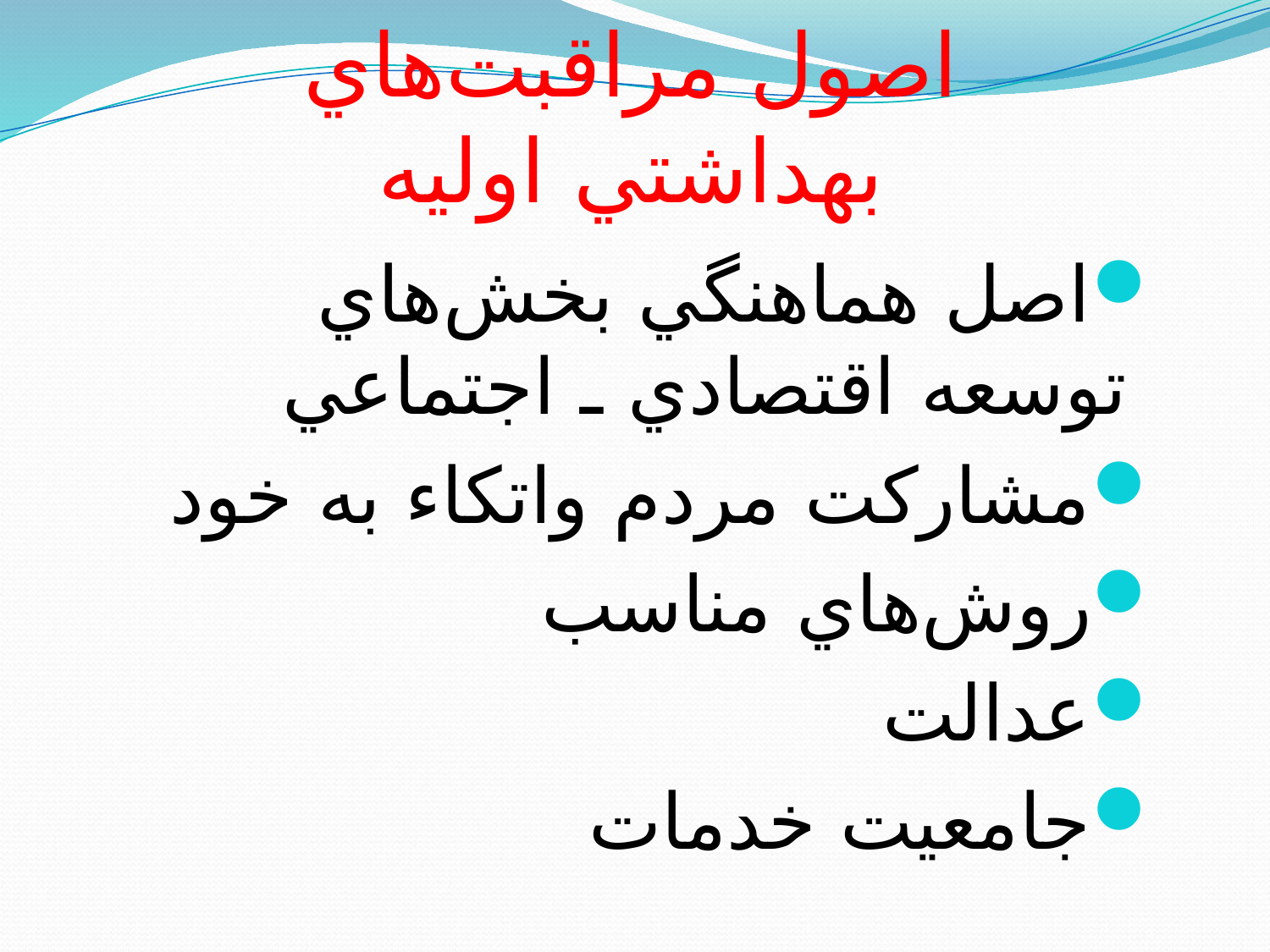

# اصول مراقبت‌هاي بهداشتي اوليه
اصل هماهنگي بخش‌هاي توسعه اقتصادي ـ اجتماعي
مشاركت مردم واتكاء به خود
روش‌هاي مناسب
عدالت
جامعيت خدمات